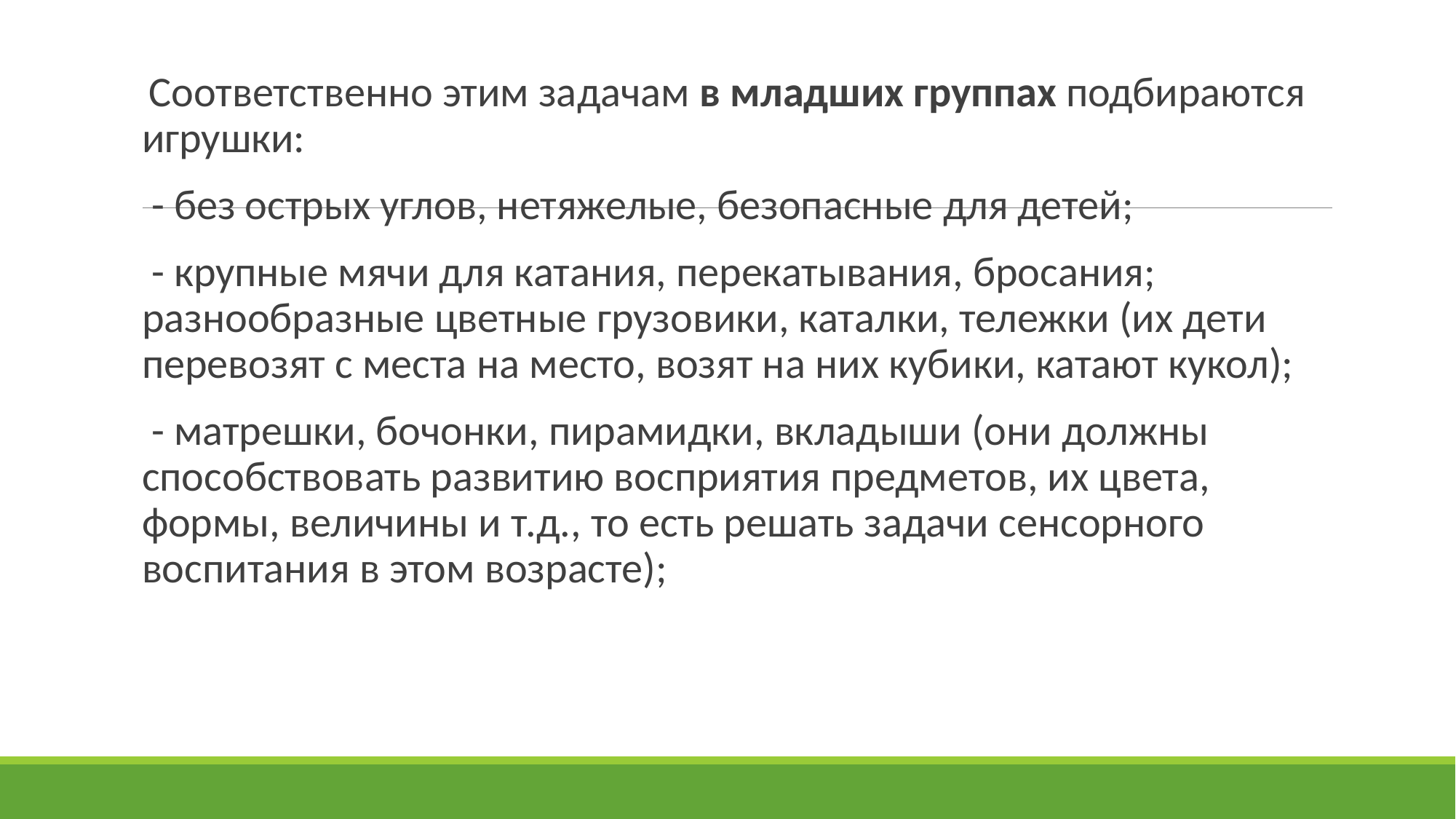

Соответственно этим задачам в младших группах подбираются игрушки:
 - без острых углов, нетяжелые, безопасные для детей;
 - крупные мячи для катания, перекатывания, бросания; разнообразные цветные грузовики, каталки, тележки (их дети перевозят с места на место, возят на них кубики, катают кукол);
 - матрешки, бочонки, пирамидки, вкладыши (они должны способствовать развитию восприятия предметов, их цвета, формы, величины и т.д., то есть решать задачи сенсорного воспитания в этом возрасте);